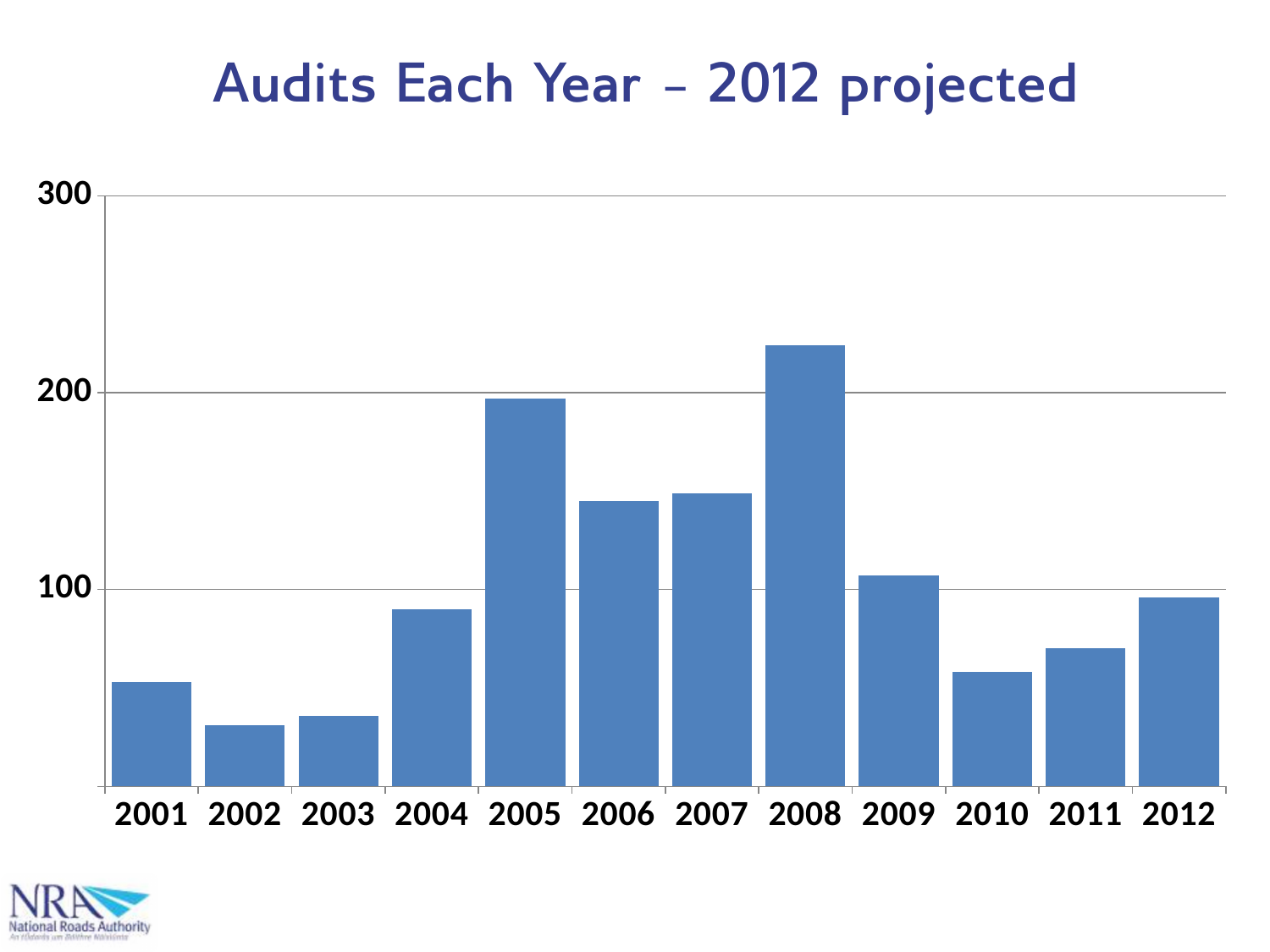

# Audits Each Year – 2012 projected

### Chart

| Category |  |
|---|---|
| 2001 | 53.0 |
| 2002 | 31.0 |
| 2003 | 36.0 |
| 2004 | 90.0 |
| 2005 | 197.0 |
| 2006 | 145.0 |
| 2007 | 149.0 |
| 2008 | 224.0 |
| 2009 | 107.0 |
| 2010 | 58.0 |
| 2011 | 70.0 |
| 2012 | 96.0 |